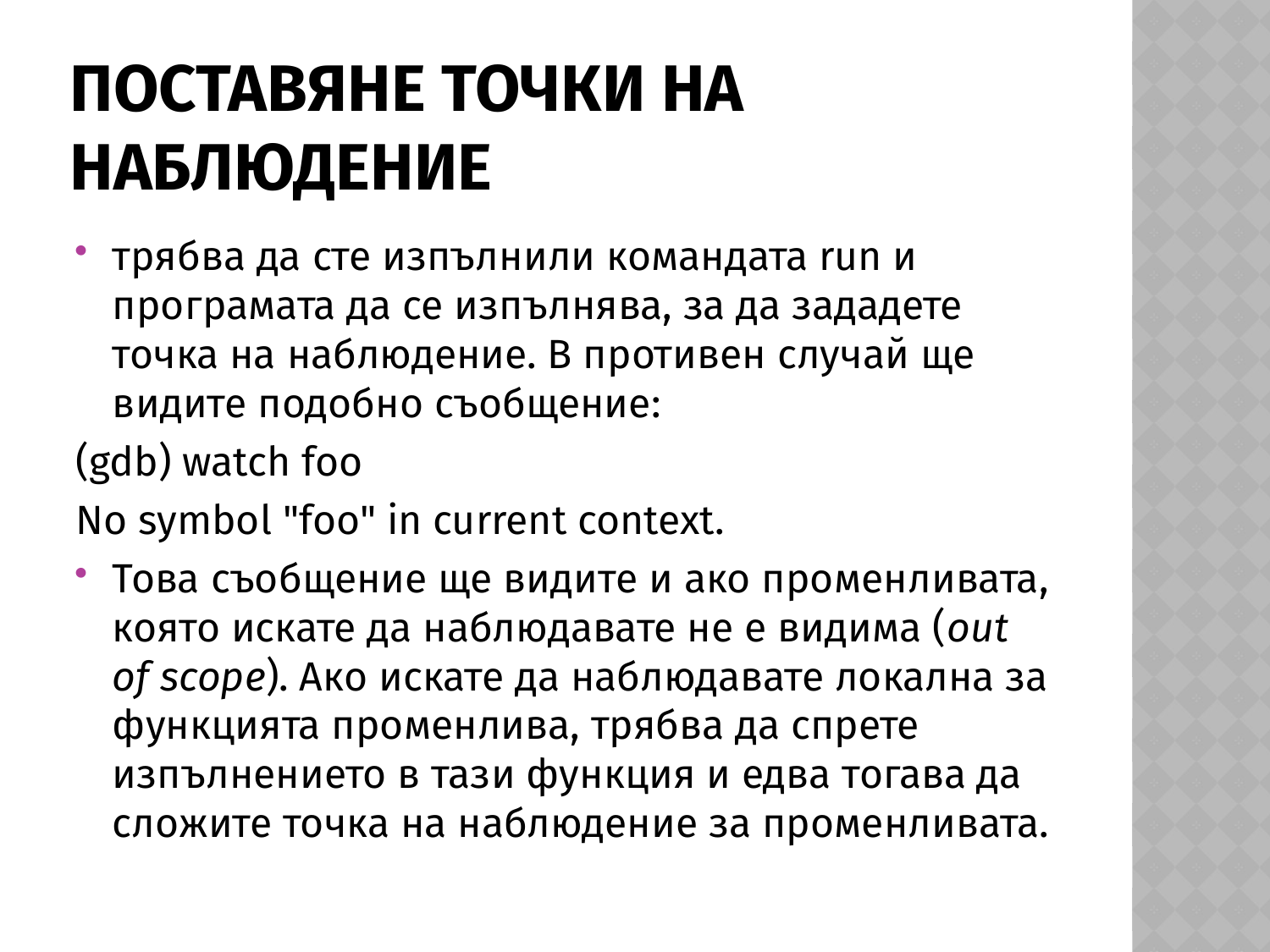

# Поставяне точки на наблюдение
трябва да сте изпълнили командата run и програмата да се изпълнява, за да зададете точка на наблюдение. В противен случай ще видите подобно съобщение:
(gdb) watch foo
No symbol "foo" in current context.
Това съобщение ще видите и ако променливата, която искате да наблюдавате не е видима (out of scope). Ако искате да наблюдавате локална за функцията променлива, трябва да спрете изпълнението в тази функция и едва тогава да сложите точка на наблюдение за променливата.